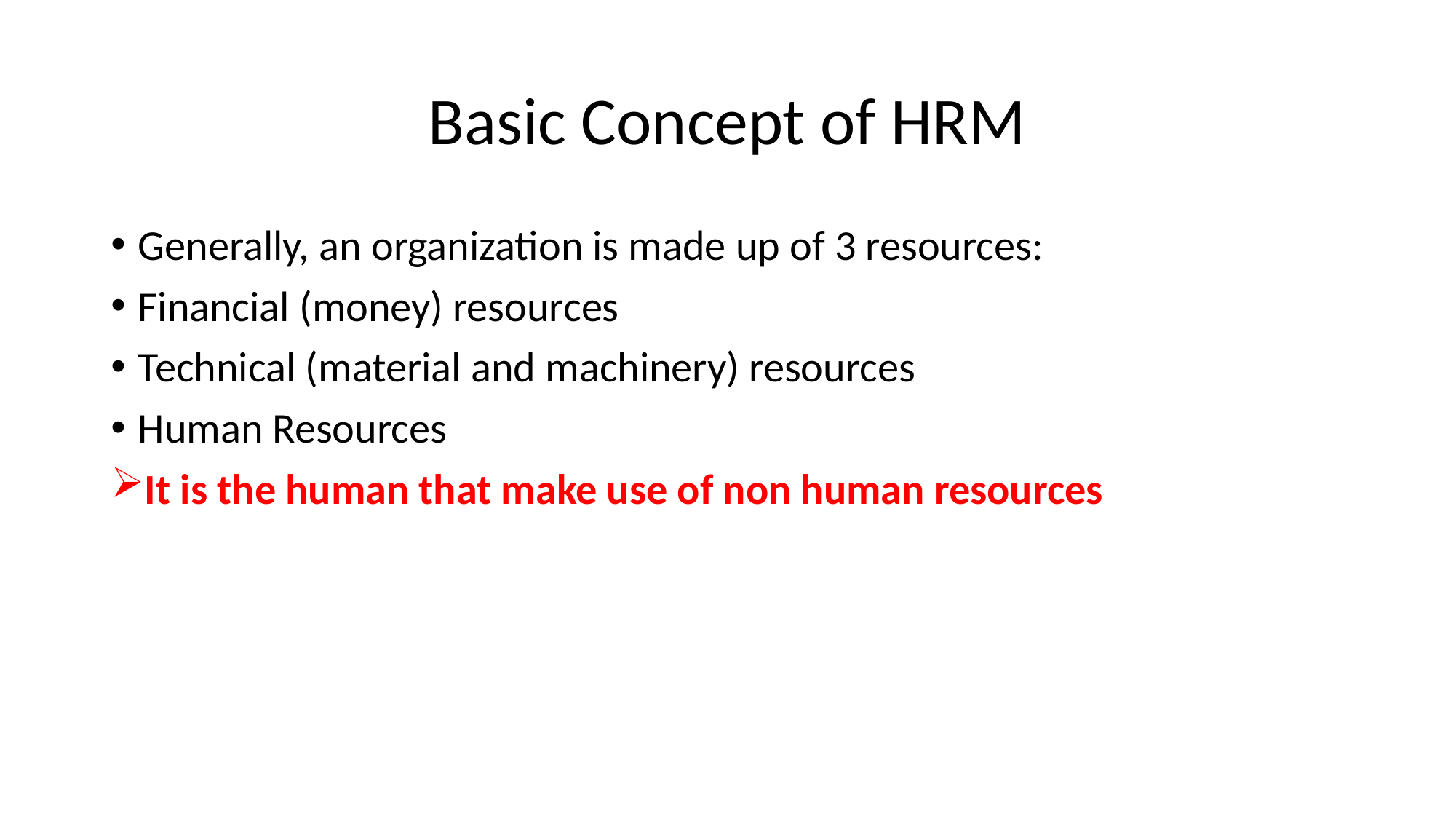

# Basic Concept of HRM
Generally, an organization is made up of 3 resources:
Financial (money) resources
Technical (material and machinery) resources
Human Resources
It is the human that make use of non human resources